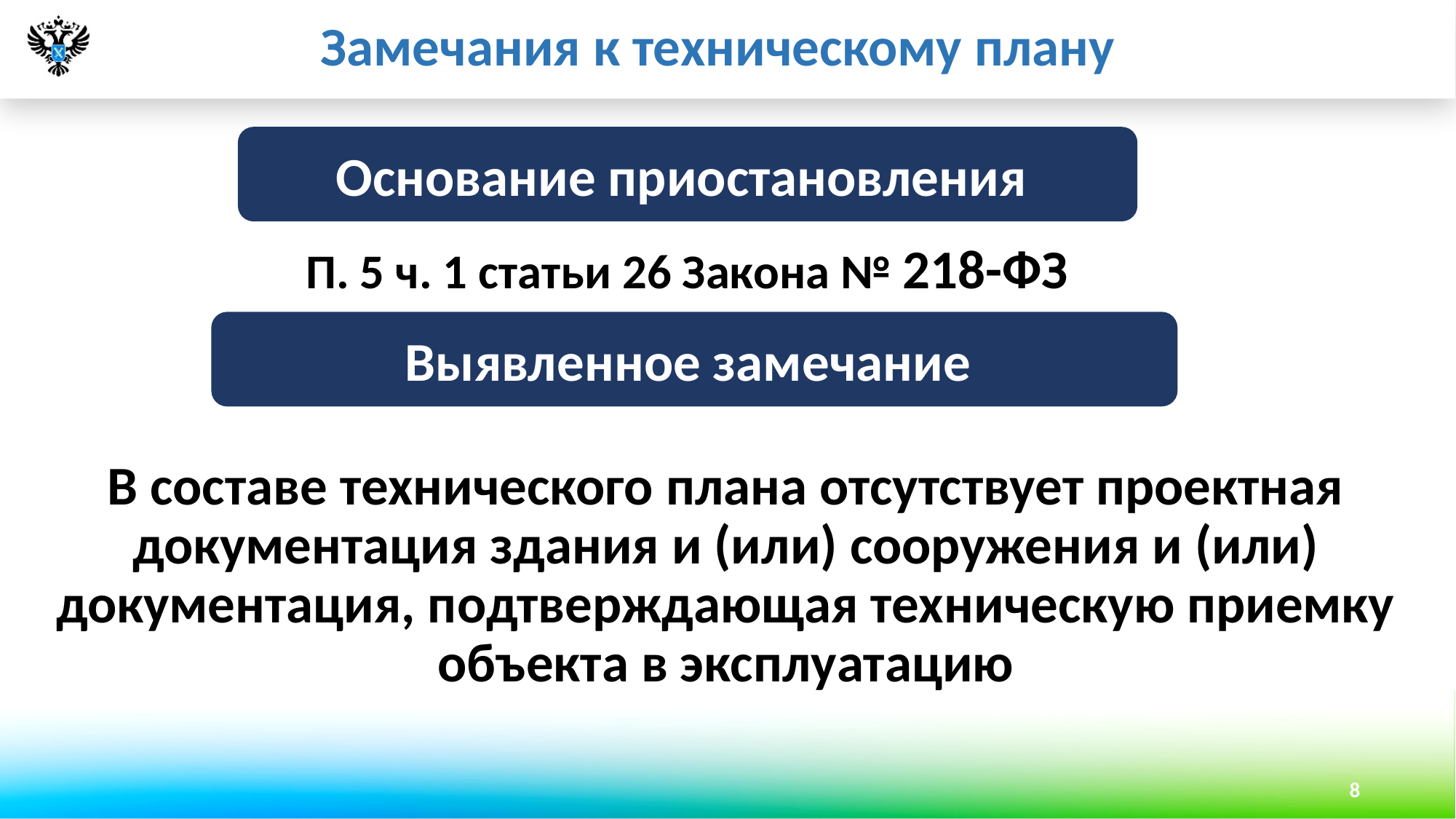

Замечания к техническому плану
Основание приостановления
# П. 5 ч. 1 статьи 26 Закона № 218-ФЗ
Выявленное замечание

В составе технического плана отсутствует проектная документация здания и (или) сооружения и (или) документация, подтверждающая техническую приемку объекта в эксплуатацию

8